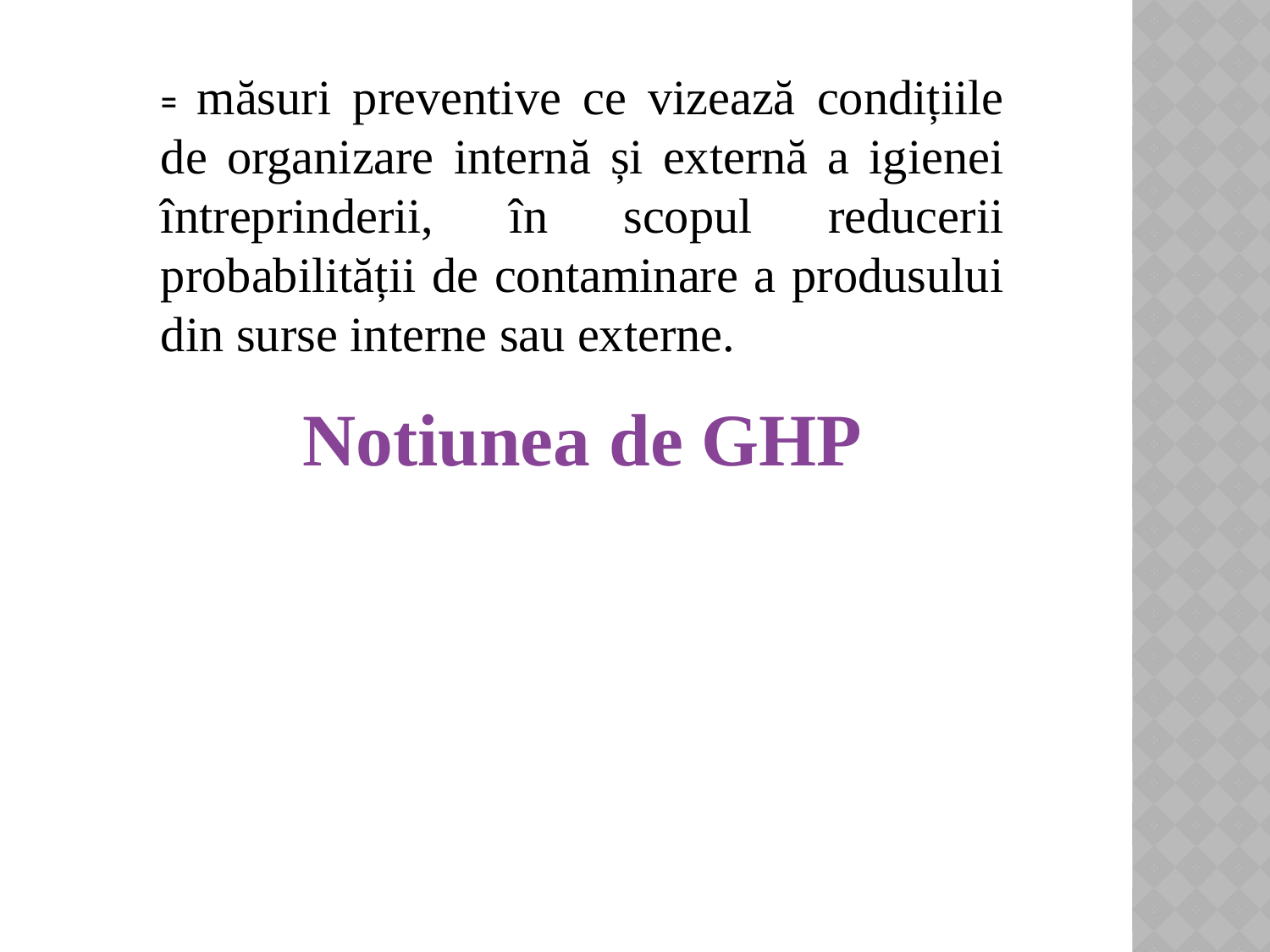

Notiunea de GHP

= măsuri preventive ce vizează condițiile de organizare internă și externă a igienei întreprinderii, în scopul reducerii probabilității de contaminare a produsului din surse interne sau externe.